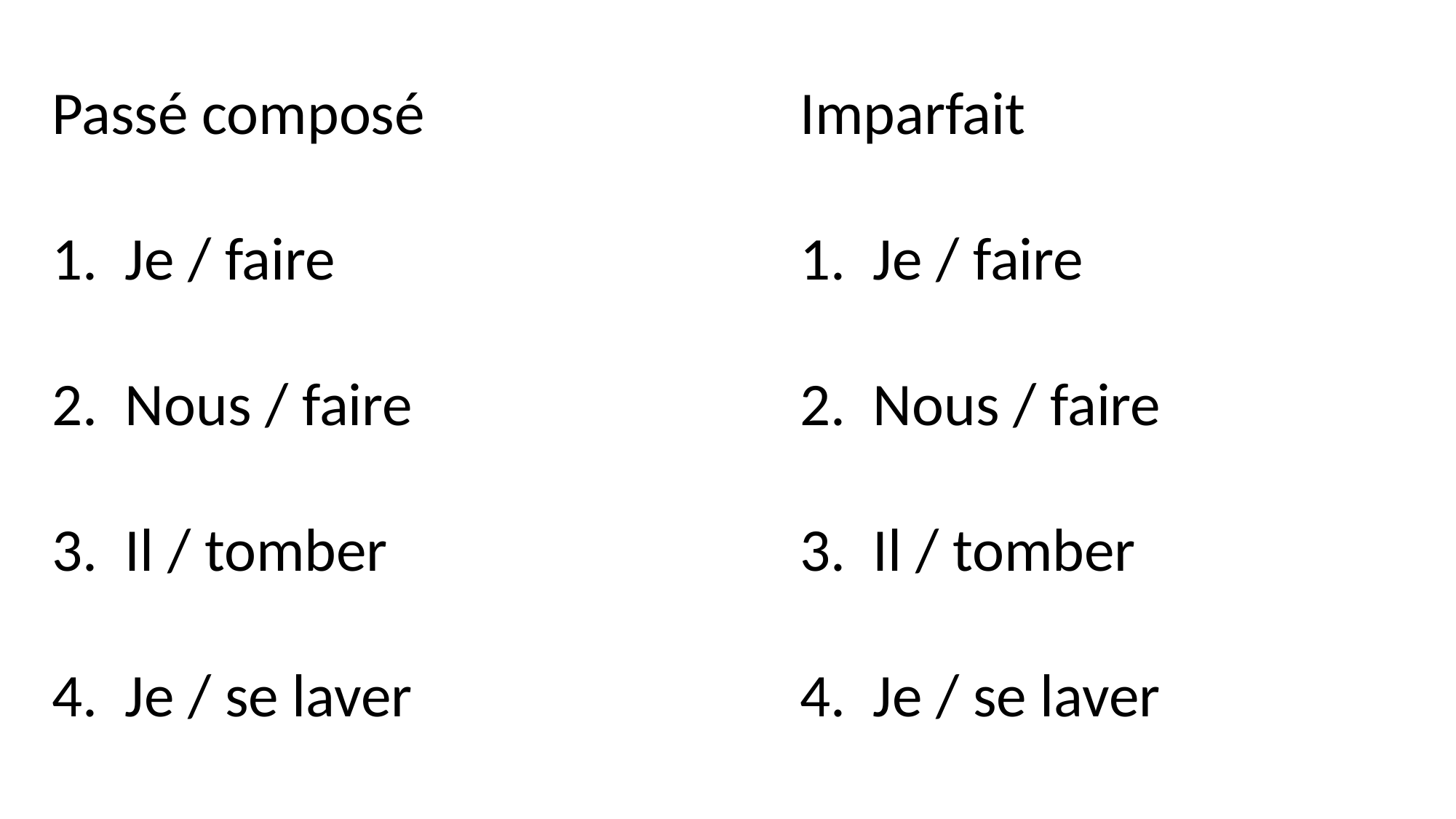

Passé composé

  Je / faire

  Nous / faire

  Il / tomber

  Je / se laver
Imparfait

  Je / faire

  Nous / faire

  Il / tomber

  Je / se laver